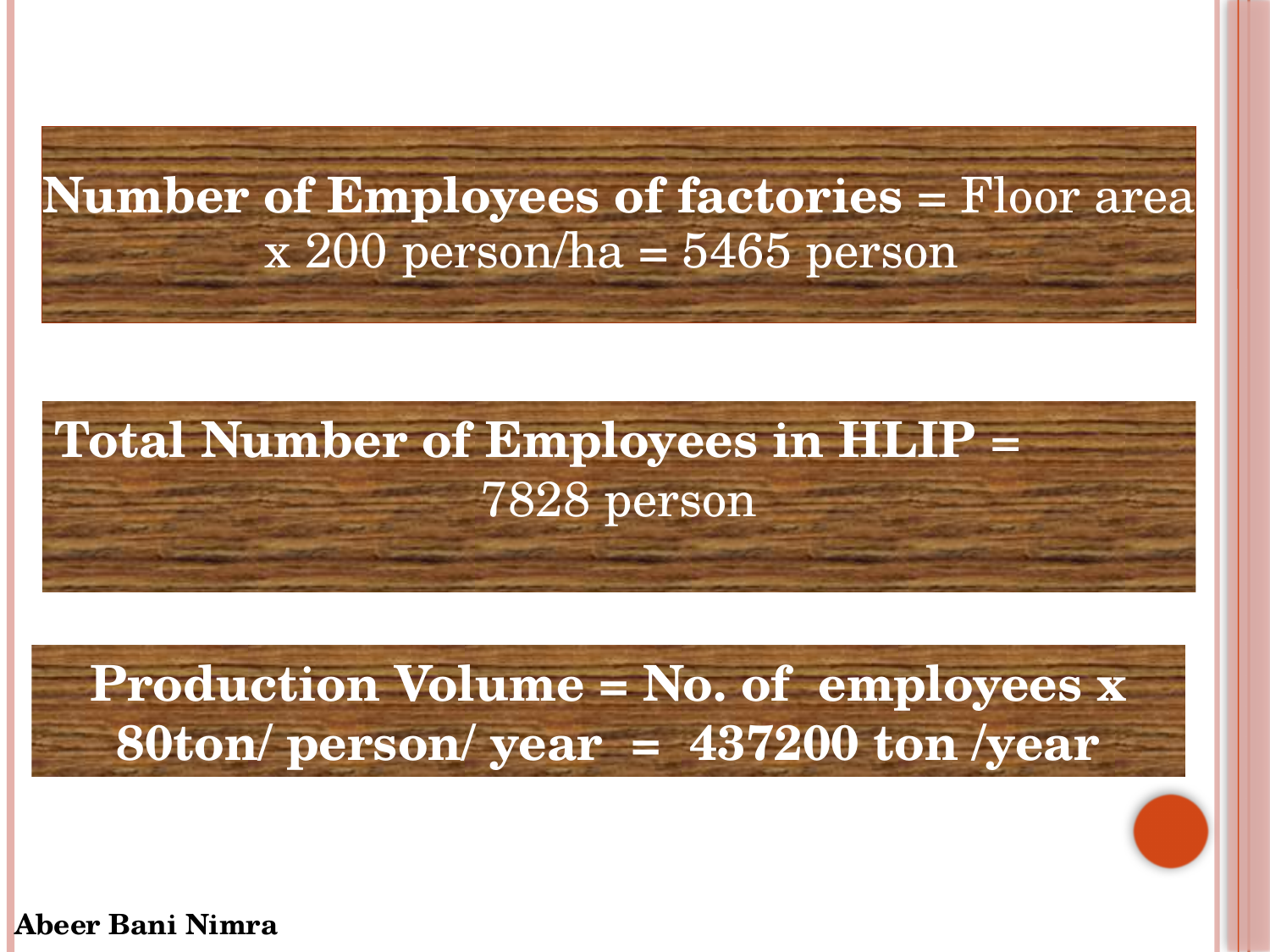

Number of Employees of factories = Floor area x 200 person/ha = 5465 person
Total Number of Employees in HLIP =
 7828 person

Production Volume = No. of  employees x 80ton/ person/ year  =  437200 ton /year
Abeer Bani Nimra